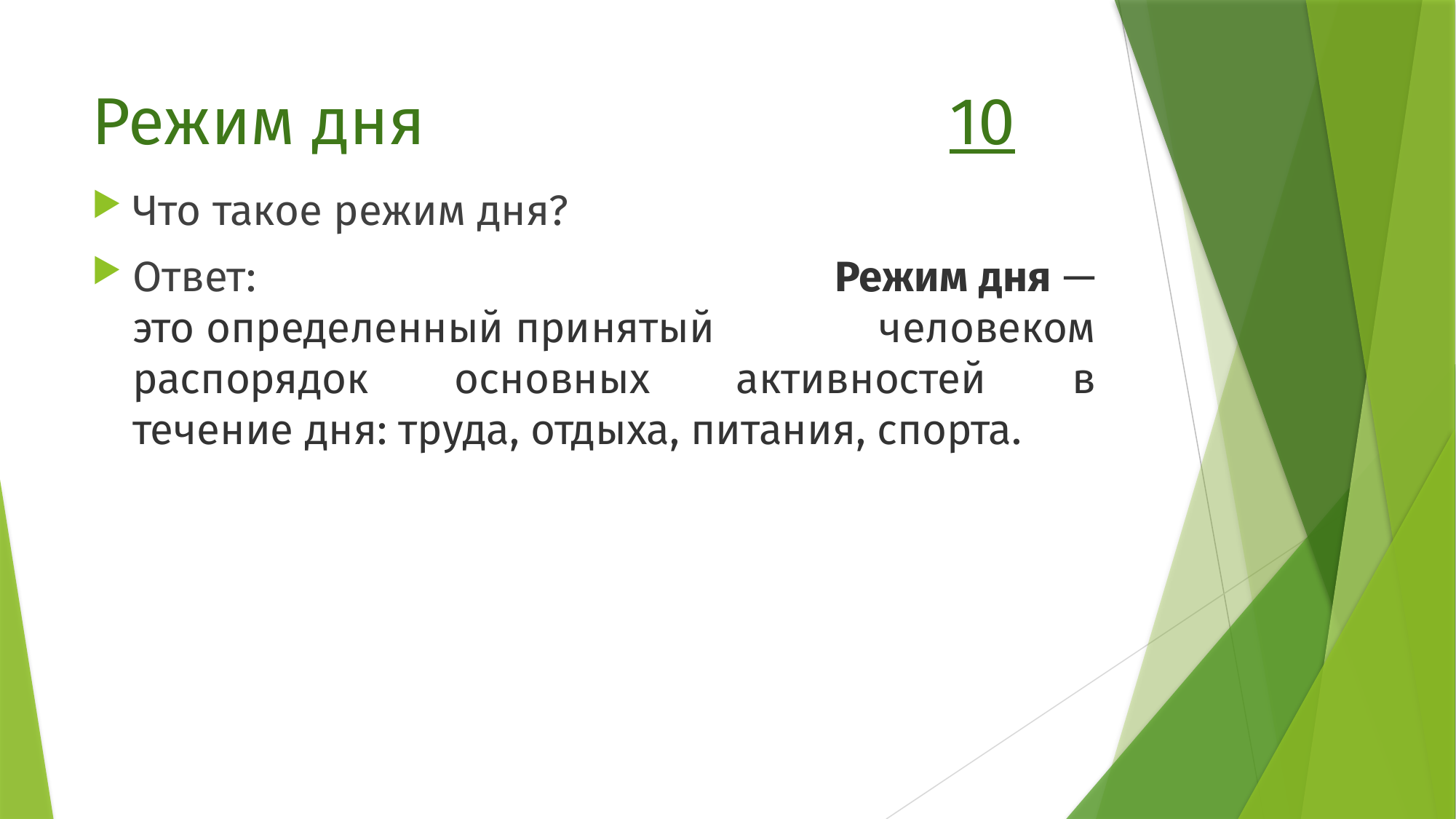

# Режим дня                              10
Что такое режим дня?
Ответ: Режим дня — это определенный принятый человеком распорядок основных активностей в течение дня: труда, отдыха, питания, спорта.